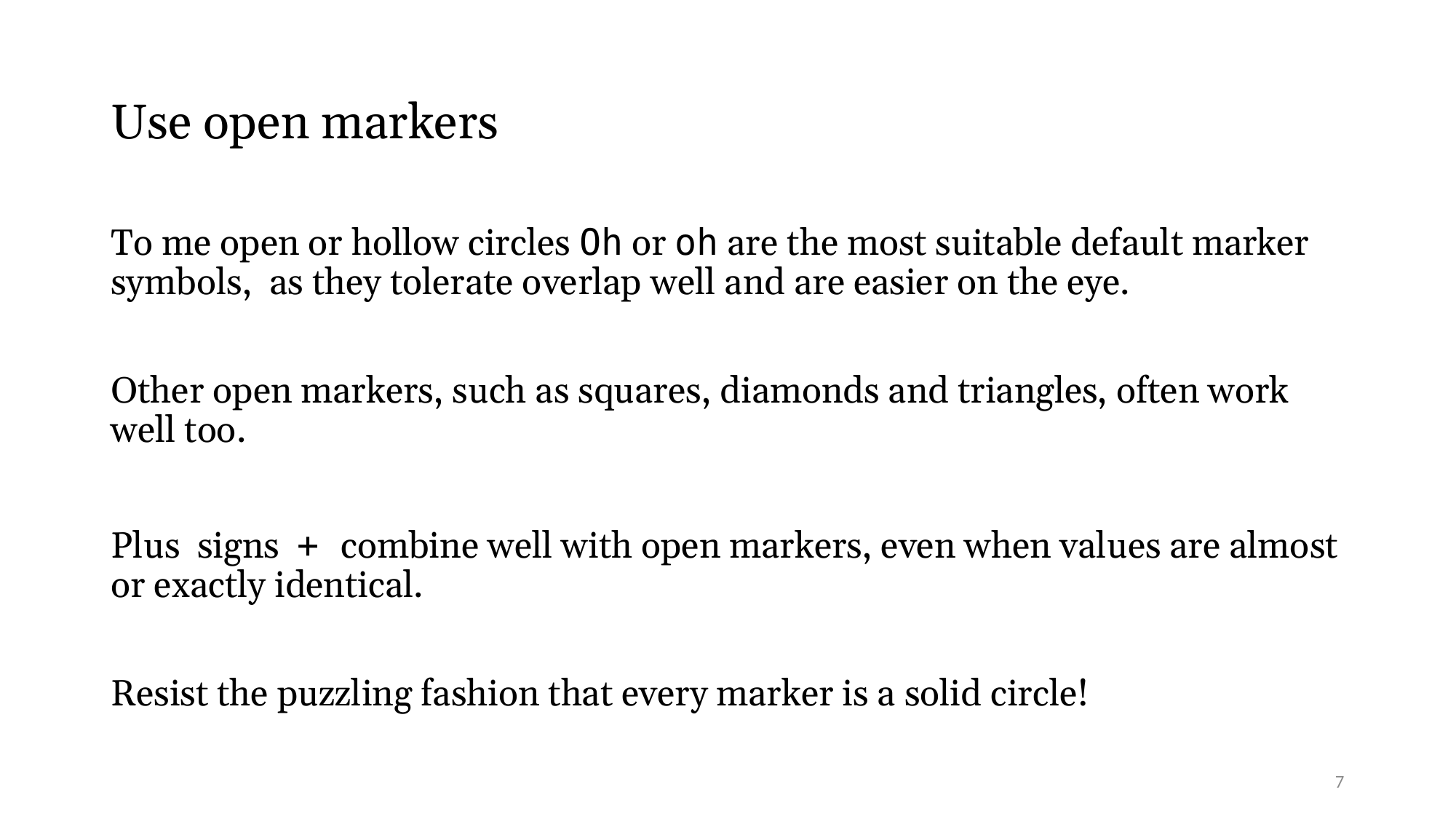

# Use open markers
To me open or hollow circles Oh or oh are the most suitable default marker symbols,  as they tolerate overlap well and are easier on the eye.

Other open markers, such as squares, diamonds and triangles, often work well too.

Plus  signs  + combine well with open markers, even when values are almost or exactly identical.

Resist the puzzling fashion that every marker is a solid circle!
7